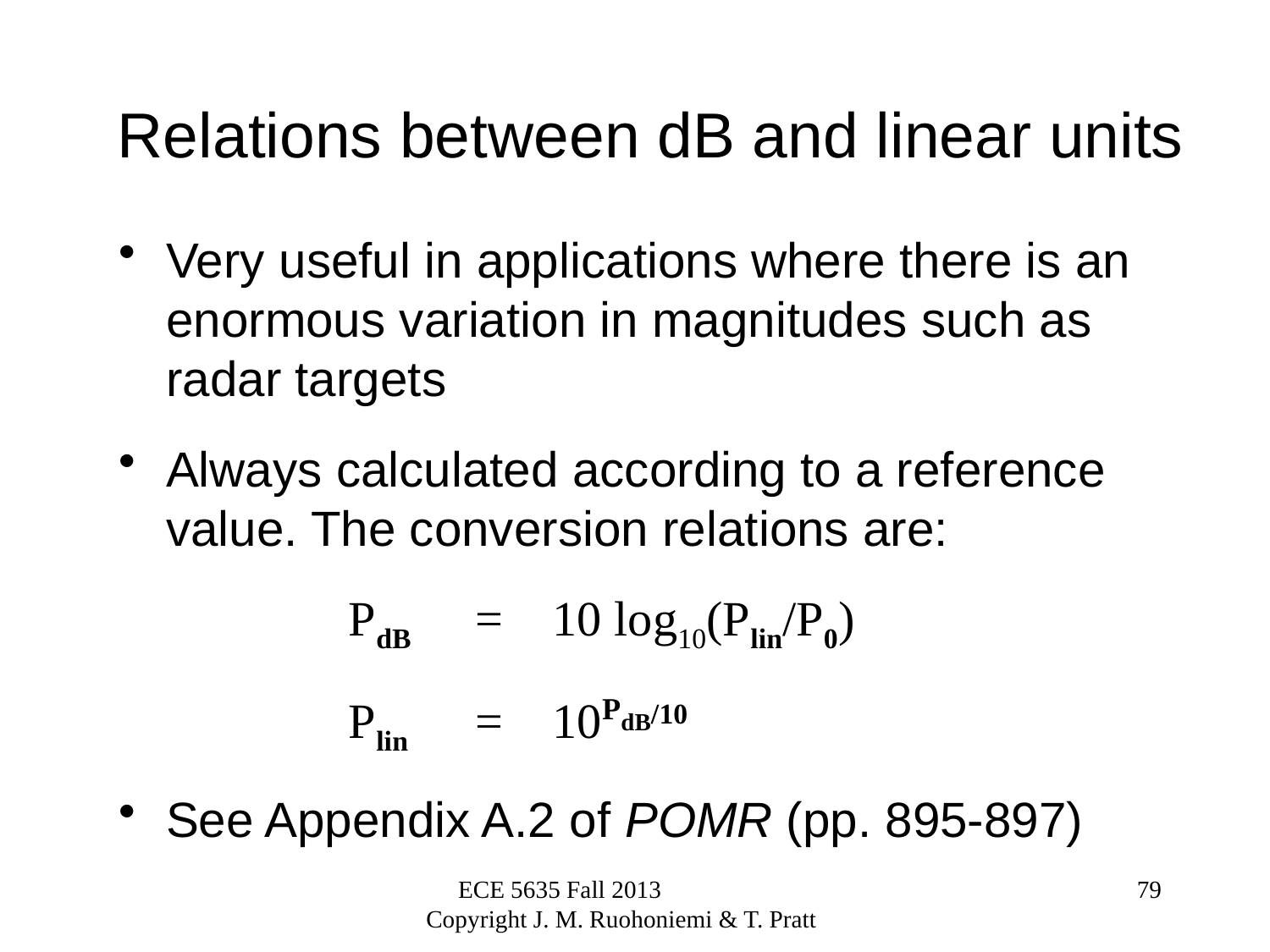

# Relations between dB and linear units
Very useful in applications where there is an enormous variation in magnitudes such as radar targets
Always calculated according to a reference value. The conversion relations are:
		PdB	=    10 log10(Plin/P0)
		Plin  	=    10PdB/10
See Appendix A.2 of POMR (pp. 895-897)
ECE 5635 Fall 2013                      Copyright J. M. Ruohoniemi & T. Pratt
79